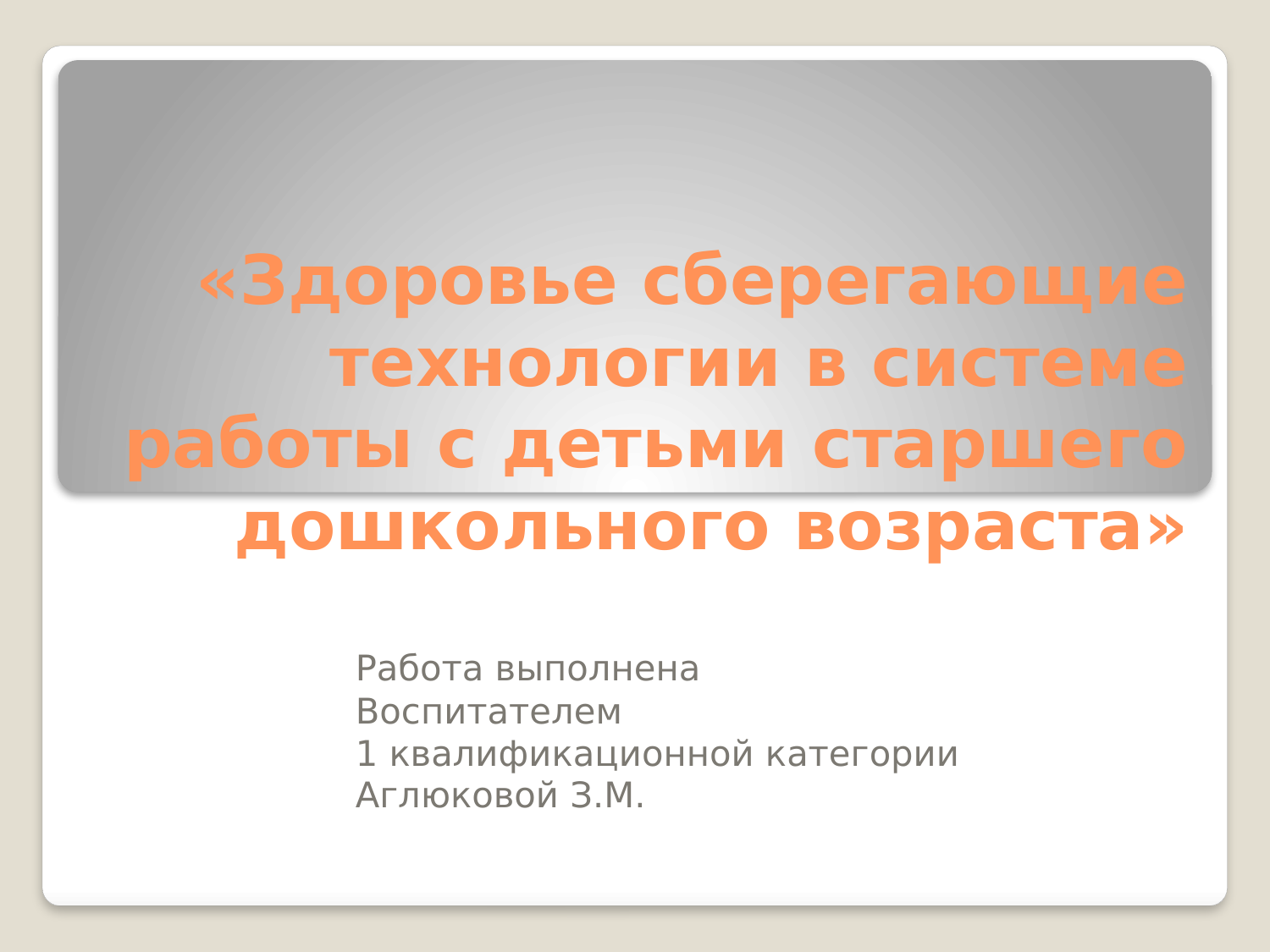

# «Здоровье сберегающие технологии в системе работы с детьми старшего дошкольного возраста»
Работа выполнена
Воспитателем
1 квалификационной категории
Аглюковой З.М.